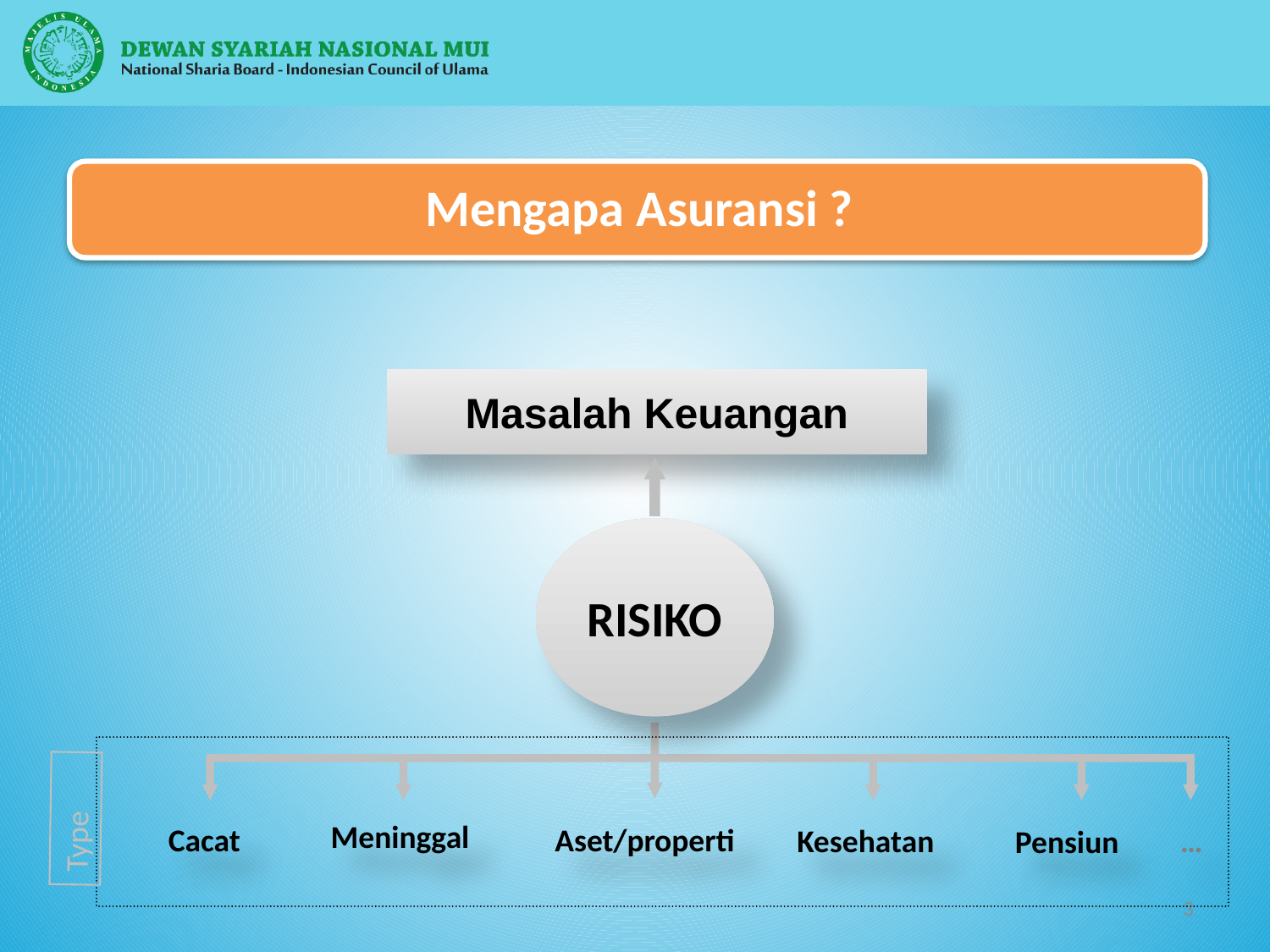

#
Mengapa Asuransi ?
Masalah Keuangan

RISIKO

Type
Meninggal
Cacat
Aset/properti
Kesehatan
…
Pensiun
3